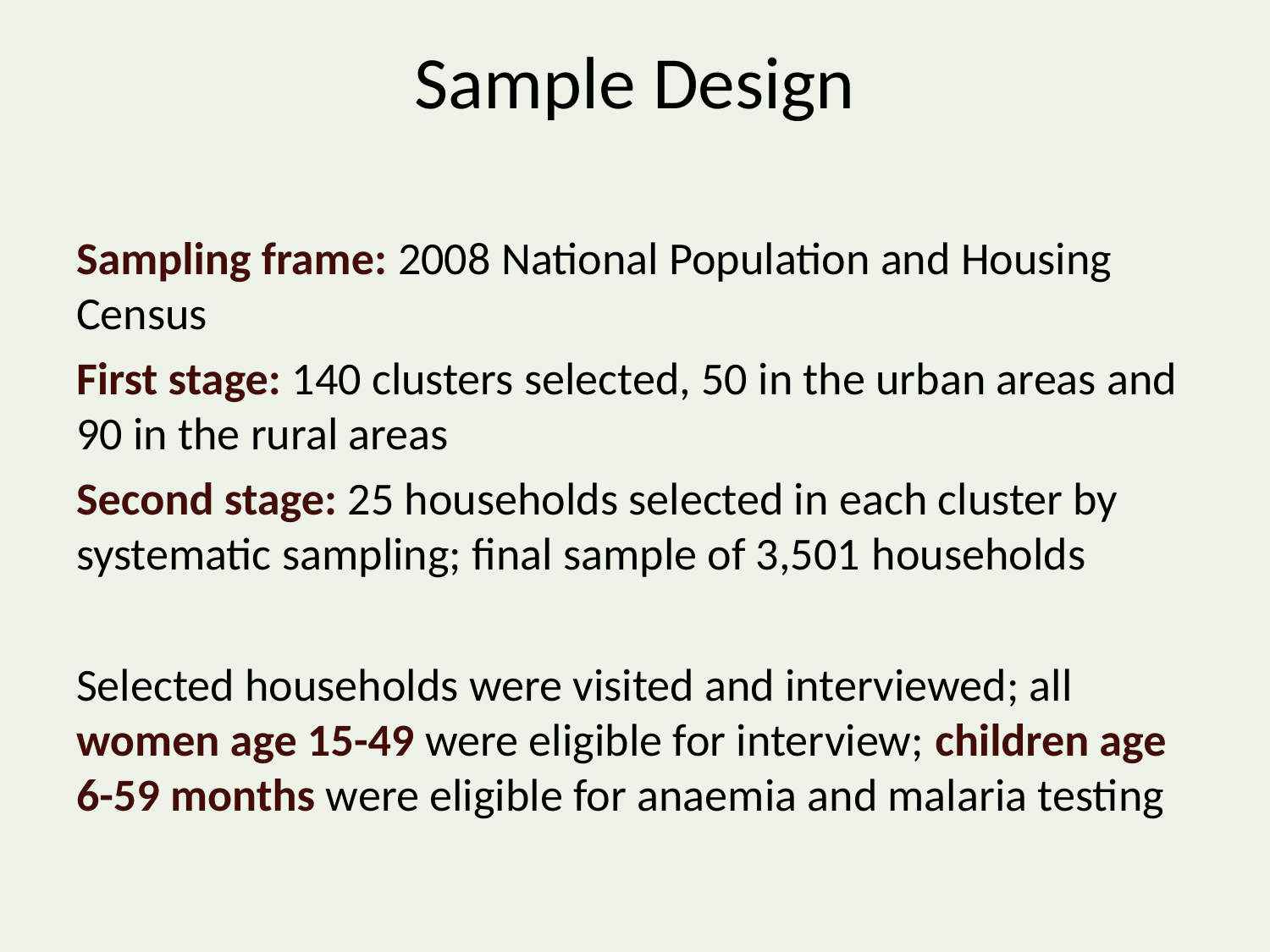

# Sample Design
Sampling frame: 2008 National Population and Housing Census
First stage: 140 clusters selected, 50 in the urban areas and 90 in the rural areas
Second stage: 25 households selected in each cluster by systematic sampling; final sample of 3,501 households

Selected households were visited and interviewed; all women age 15-49 were eligible for interview; children age 6-59 months were eligible for anaemia and malaria testing